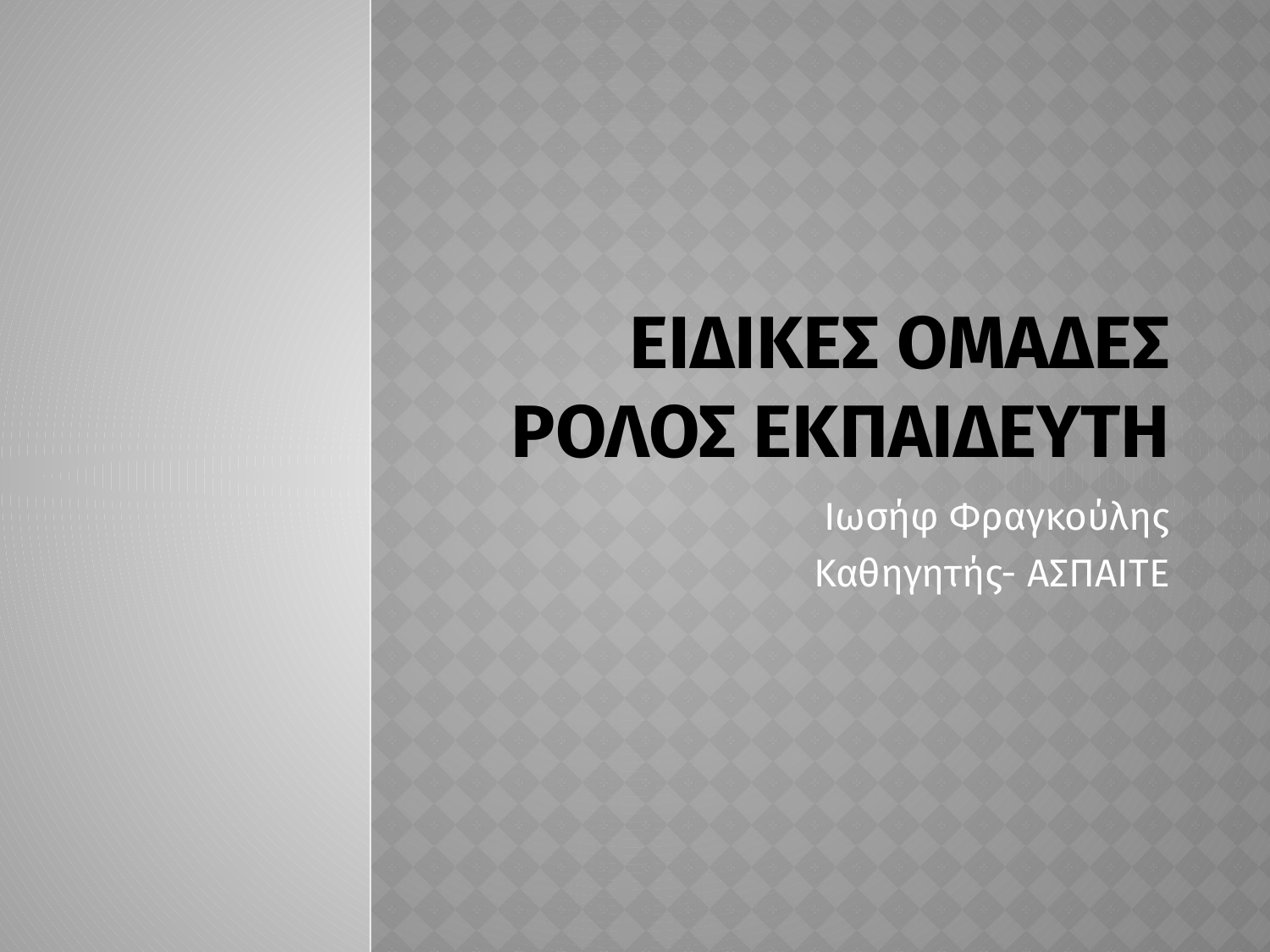

# ΕΙΔΙΚΕΣ ΟΜΑΔΕΣ ΡΟΛΟΣ ΕΚΠΑΙΔΕΥΤΗ
Ιωσήφ Φραγκούλης
Καθηγητής- ΑΣΠΑΙΤΕ